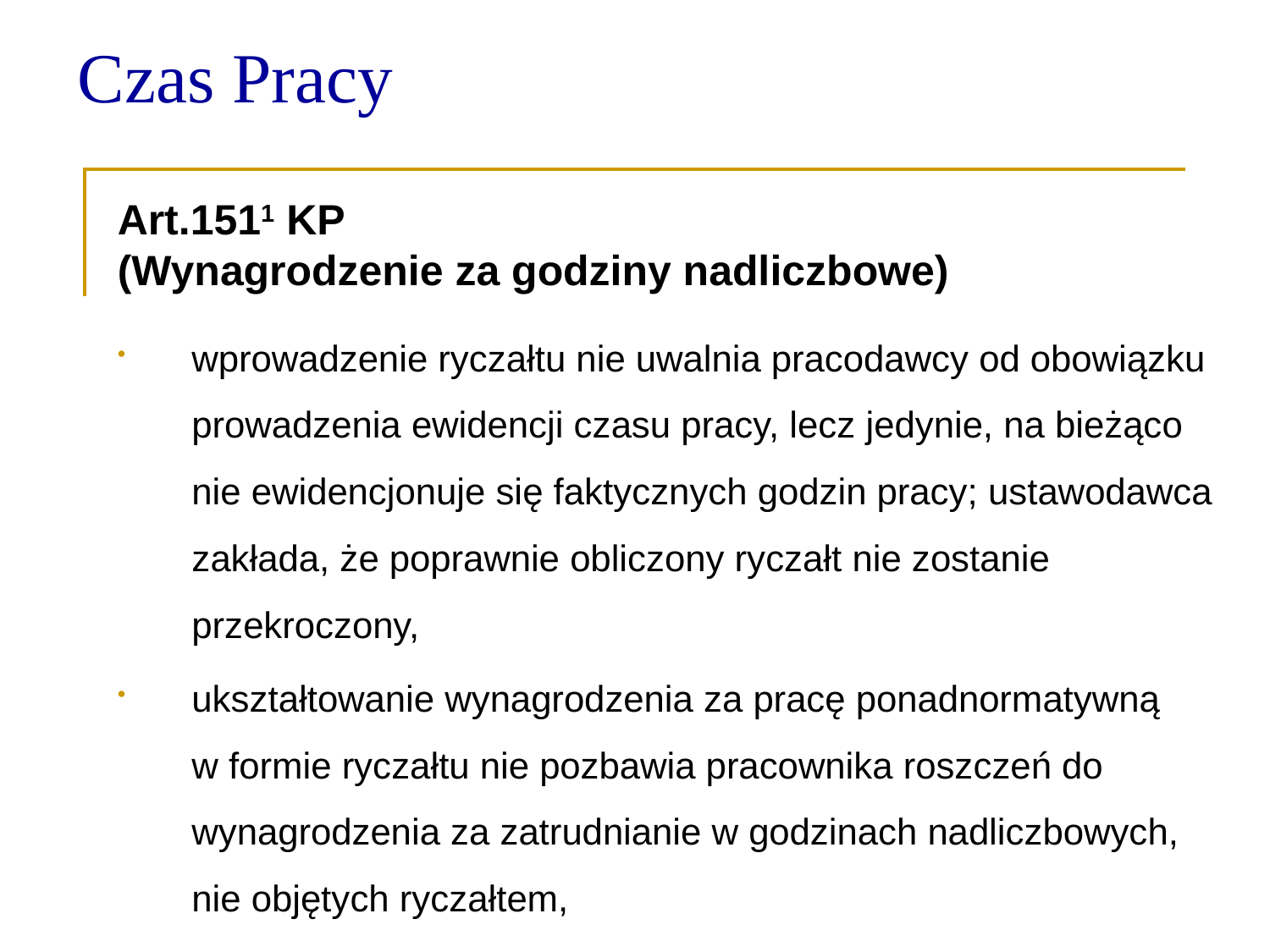

Czas Pracy
Art.1511 KP
(Wynagrodzenie za godziny nadliczbowe)
wprowadzenie ryczałtu nie uwalnia pracodawcy od obowiązku prowadzenia ewidencji czasu pracy, lecz jedynie, na bieżąco
nie ewidencjonuje się faktycznych godzin pracy; ustawodawca zakłada, że poprawnie obliczony ryczałt nie zostanie przekroczony,
ukształtowanie wynagrodzenia za pracę ponadnormatywną
w formie ryczałtu nie pozbawia pracownika roszczeń do wynagrodzenia za zatrudnianie w godzinach nadliczbowych,
nie objętych ryczałtem,